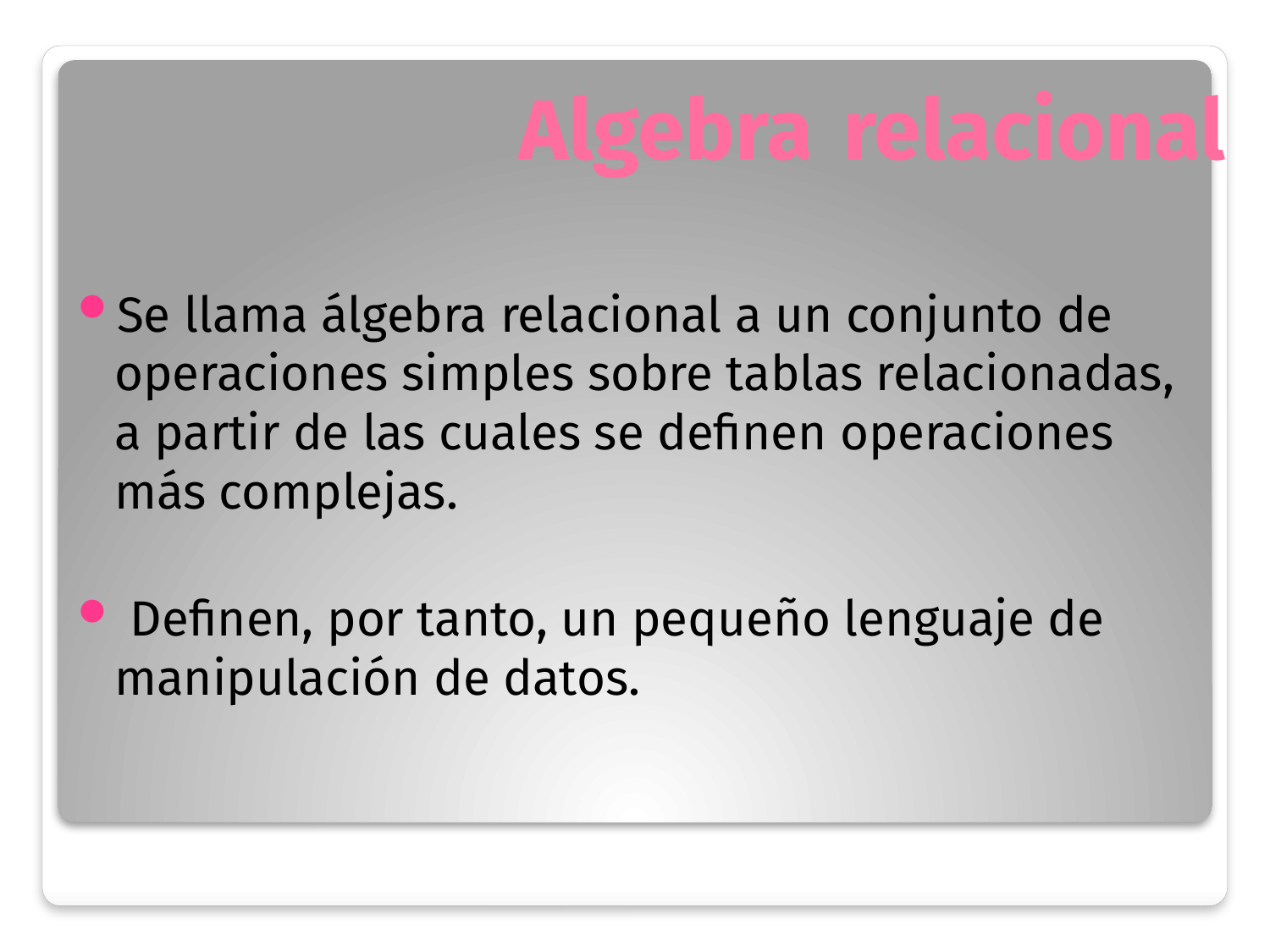

# Algebra relacional
Se llama álgebra relacional a un conjunto de operaciones simples sobre tablas relacionadas, a partir de las cuales se definen operaciones más complejas.

 Definen, por tanto, un pequeño lenguaje de manipulación de datos.